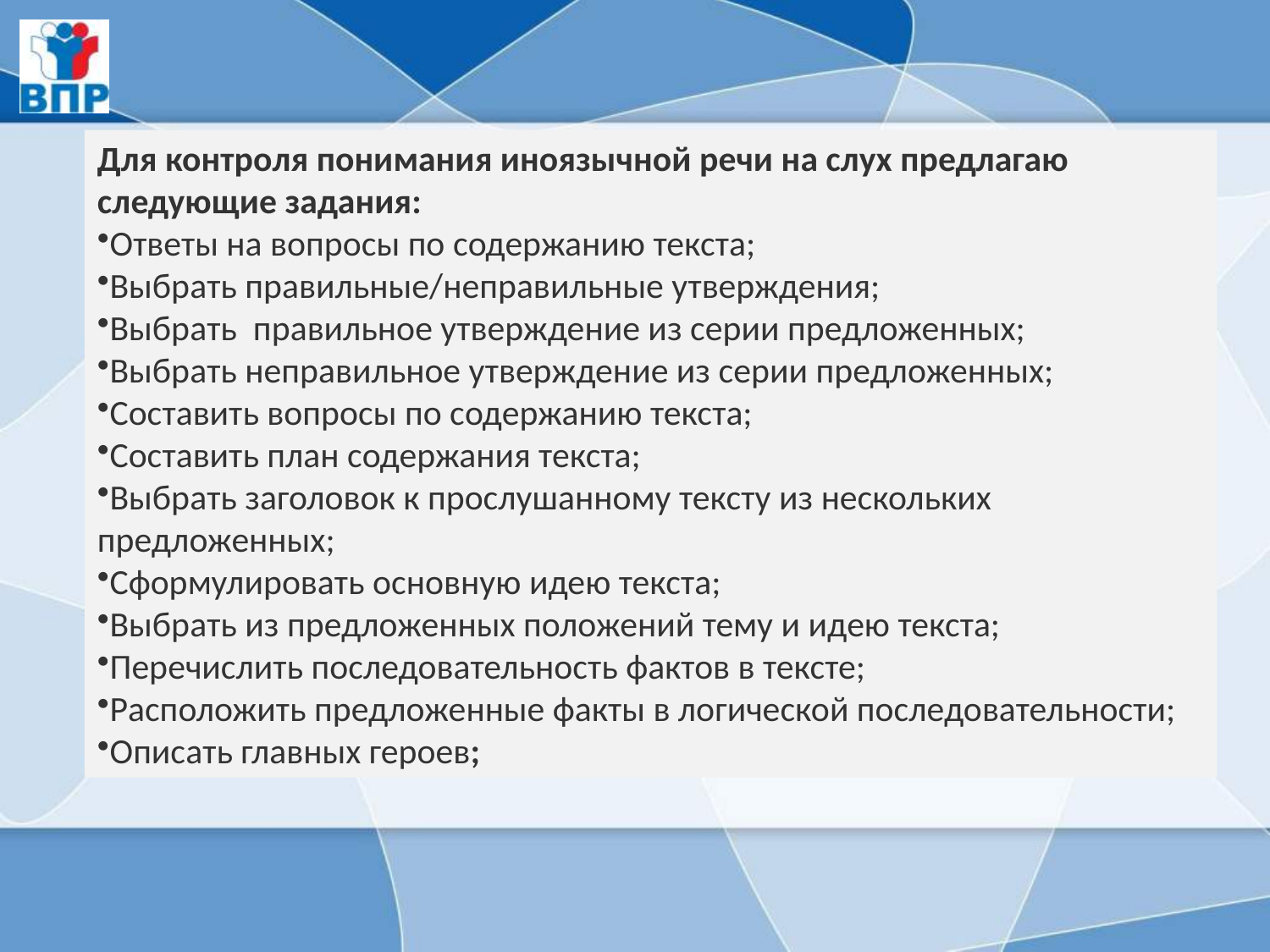

Для контроля понимания иноязычной речи на слух предлагаю следующие задания:
Ответы на вопросы по содержанию текста;
Выбрать правильные/неправильные утверждения;
Выбрать  правильное утверждение из серии предложенных;
Выбрать неправильное утверждение из серии предложенных;
Составить вопросы по содержанию текста;
Составить план содержания текста;
Выбрать заголовок к прослушанному тексту из нескольких предложенных;
Сформулировать основную идею текста;
Выбрать из предложенных положений тему и идею текста;
Перечислить последовательность фактов в тексте;
Расположить предложенные факты в логической последовательности;
Описать главных героев;